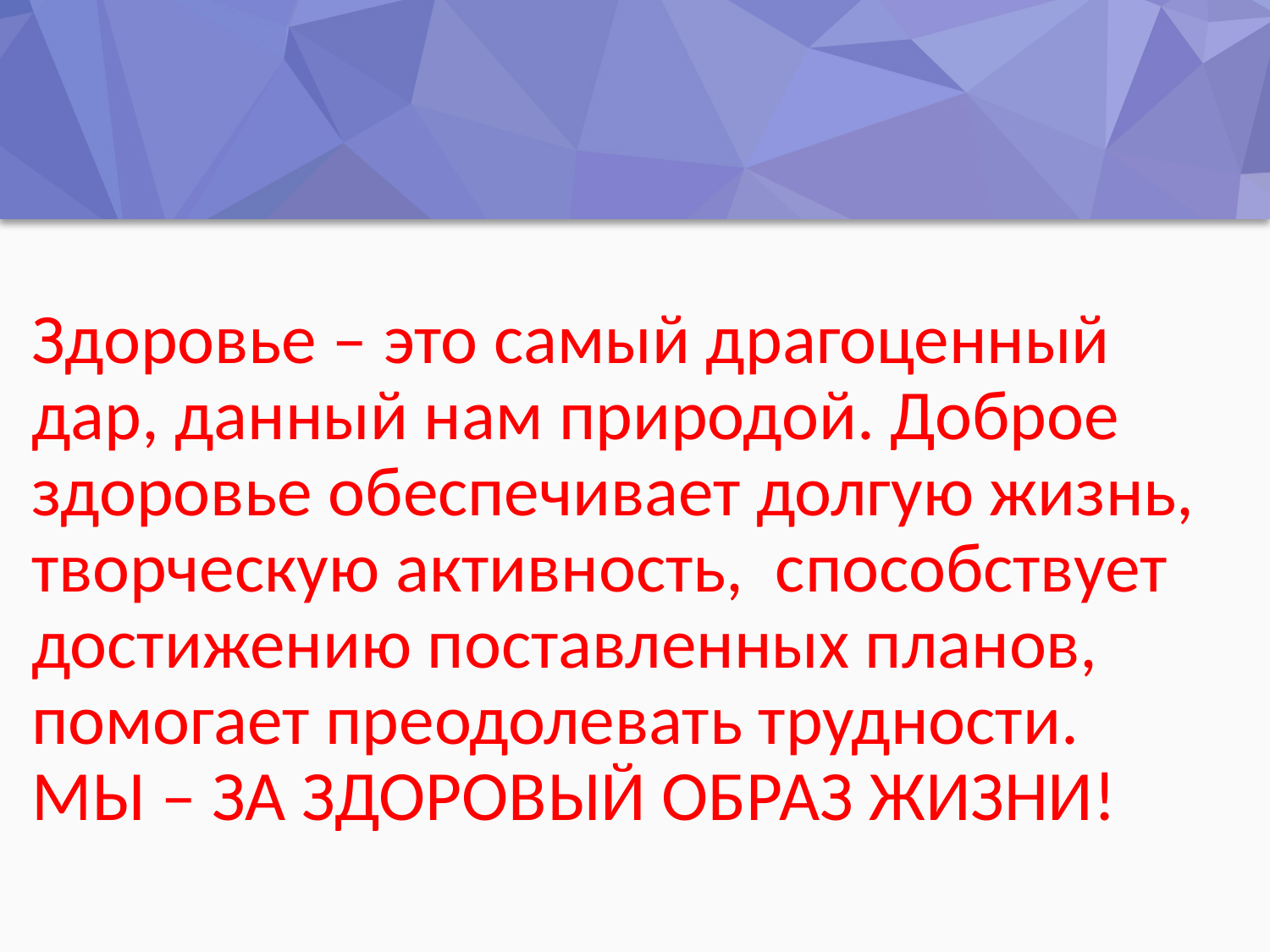

# Здоровье – это самый драгоценный дар, данный нам природой. Доброе здоровье обеспечивает долгую жизнь, творческую активность,  способствует достижению поставленных планов, помогает преодолевать трудности. МЫ – ЗА ЗДОРОВЫЙ ОБРАЗ ЖИЗНИ!